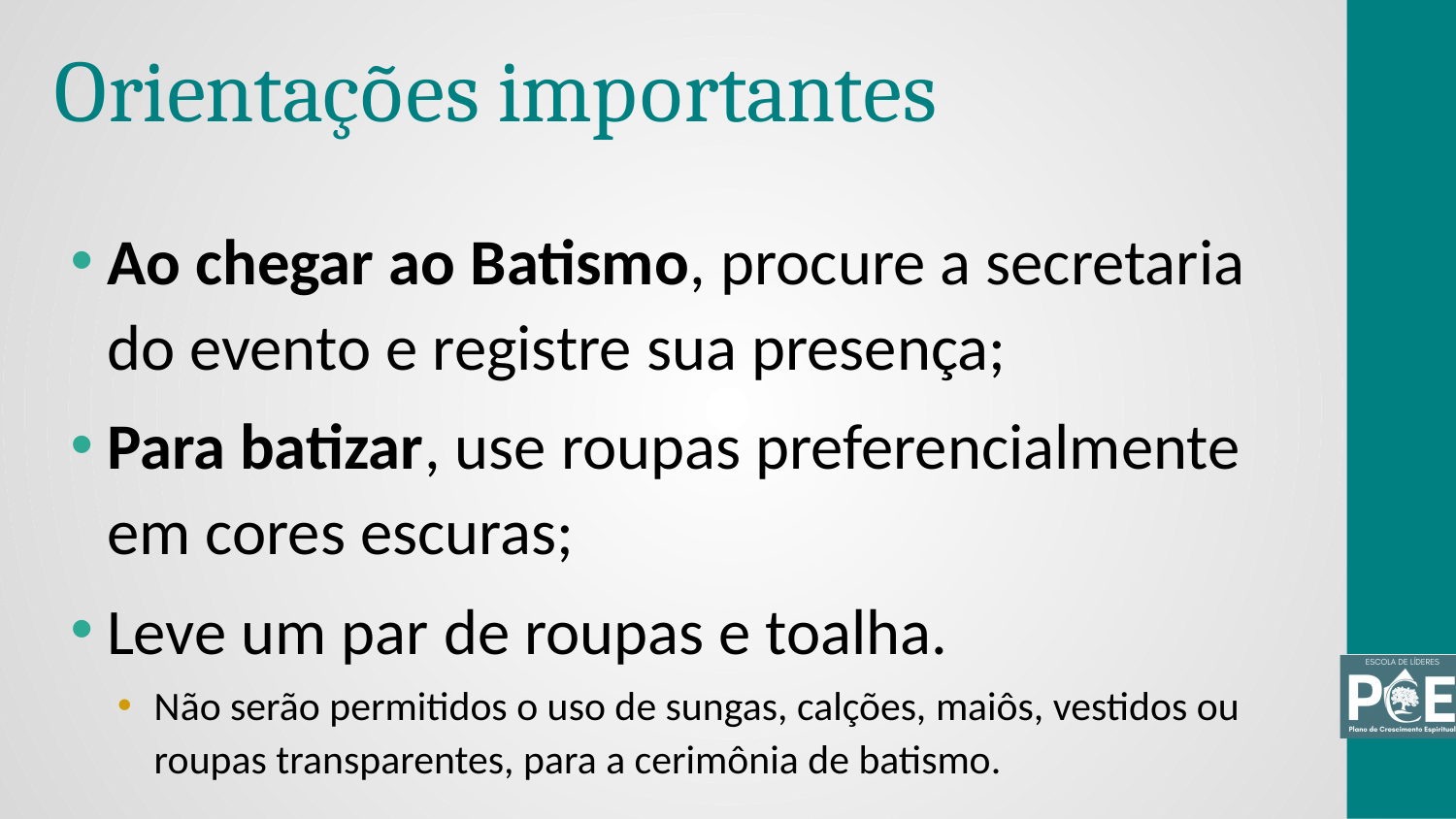

# Orientações importantes
Ao chegar ao Batismo, procure a secretaria do evento e registre sua presença;
Para batizar, use roupas preferencialmente em cores escuras;
Leve um par de roupas e toalha.
Não serão permitidos o uso de sungas, calções, maiôs, vestidos ou roupas transparentes, para a cerimônia de batismo.